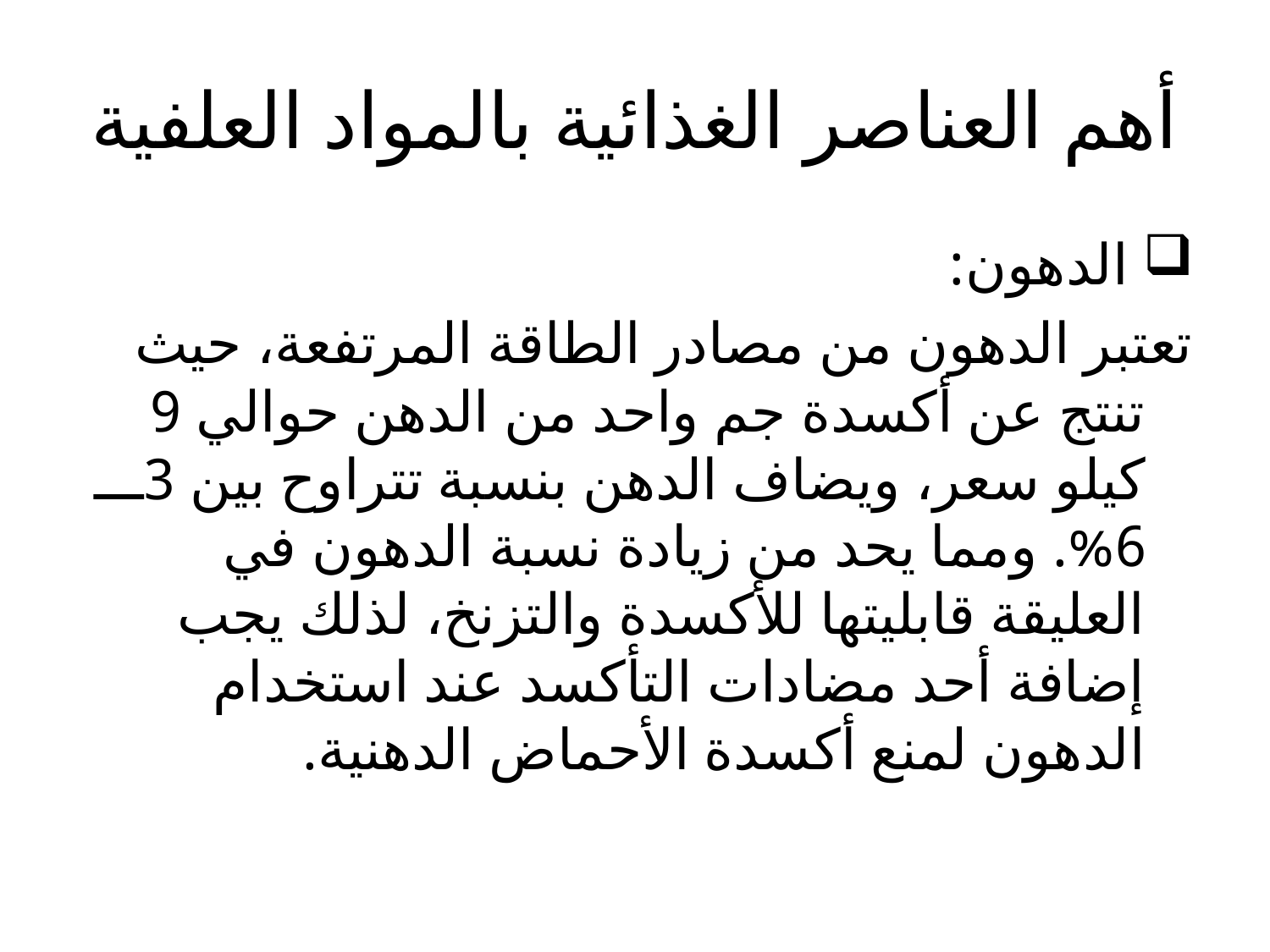

# أهم العناصر الغذائية بالمواد العلفية
 الدهون:
تعتبر الدهون من مصادر الطاقة المرتفعة، حيث تنتج عن أكسدة جم واحد من الدهن حوالي 9 كيلو سعر، ويضاف الدهن بنسبة تتراوح بين 3ـــ 6%. ومما يحد من زيادة نسبة الدهون في العليقة قابليتها للأكسدة والتزنخ، لذلك يجب إضافة أحد مضادات التأكسد عند استخدام الدهون لمنع أكسدة الأحماض الدهنية.